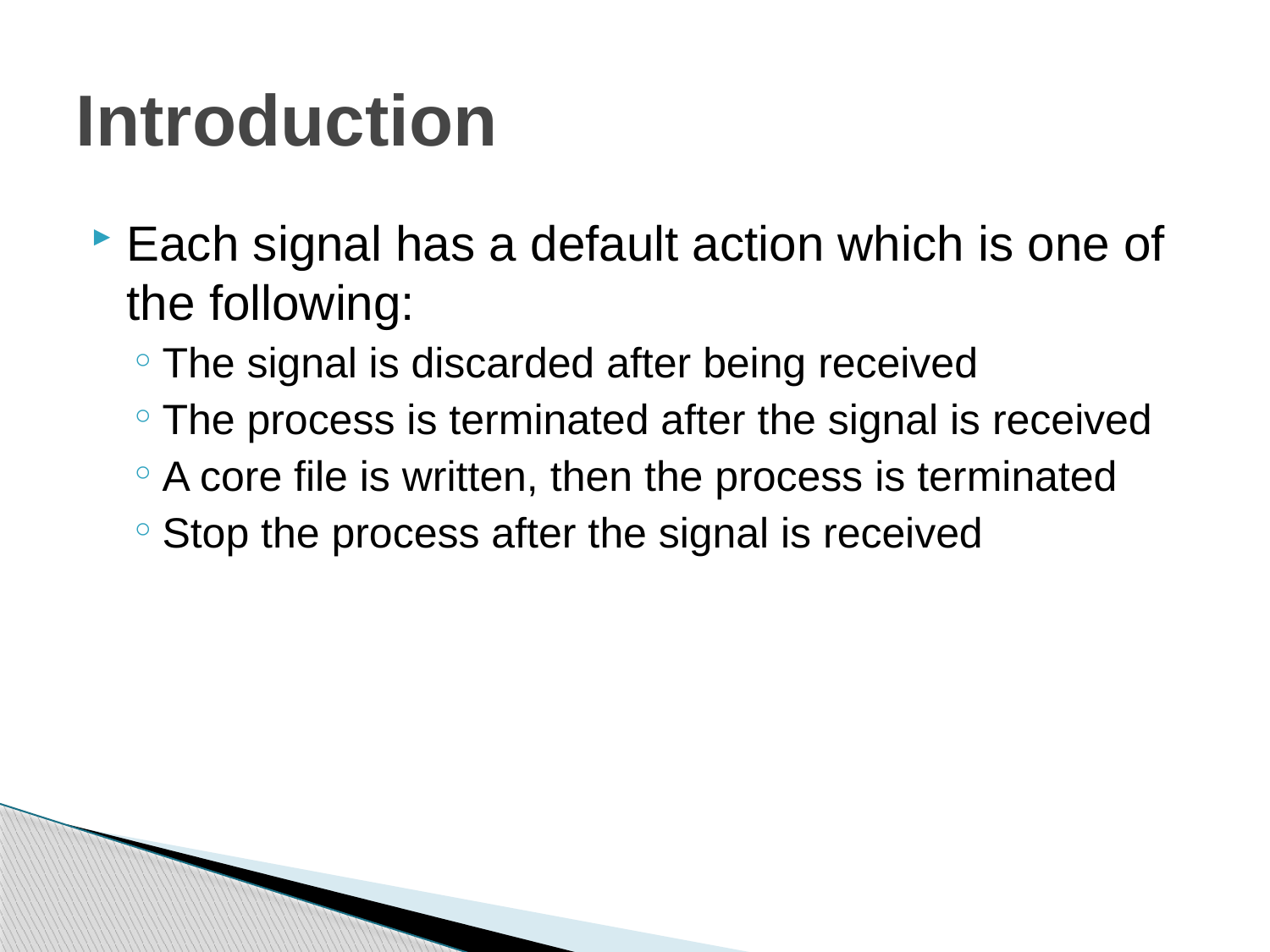

# Introduction
Each signal has a default action which is one of the following:
The signal is discarded after being received
The process is terminated after the signal is received
A core file is written, then the process is terminated
Stop the process after the signal is received